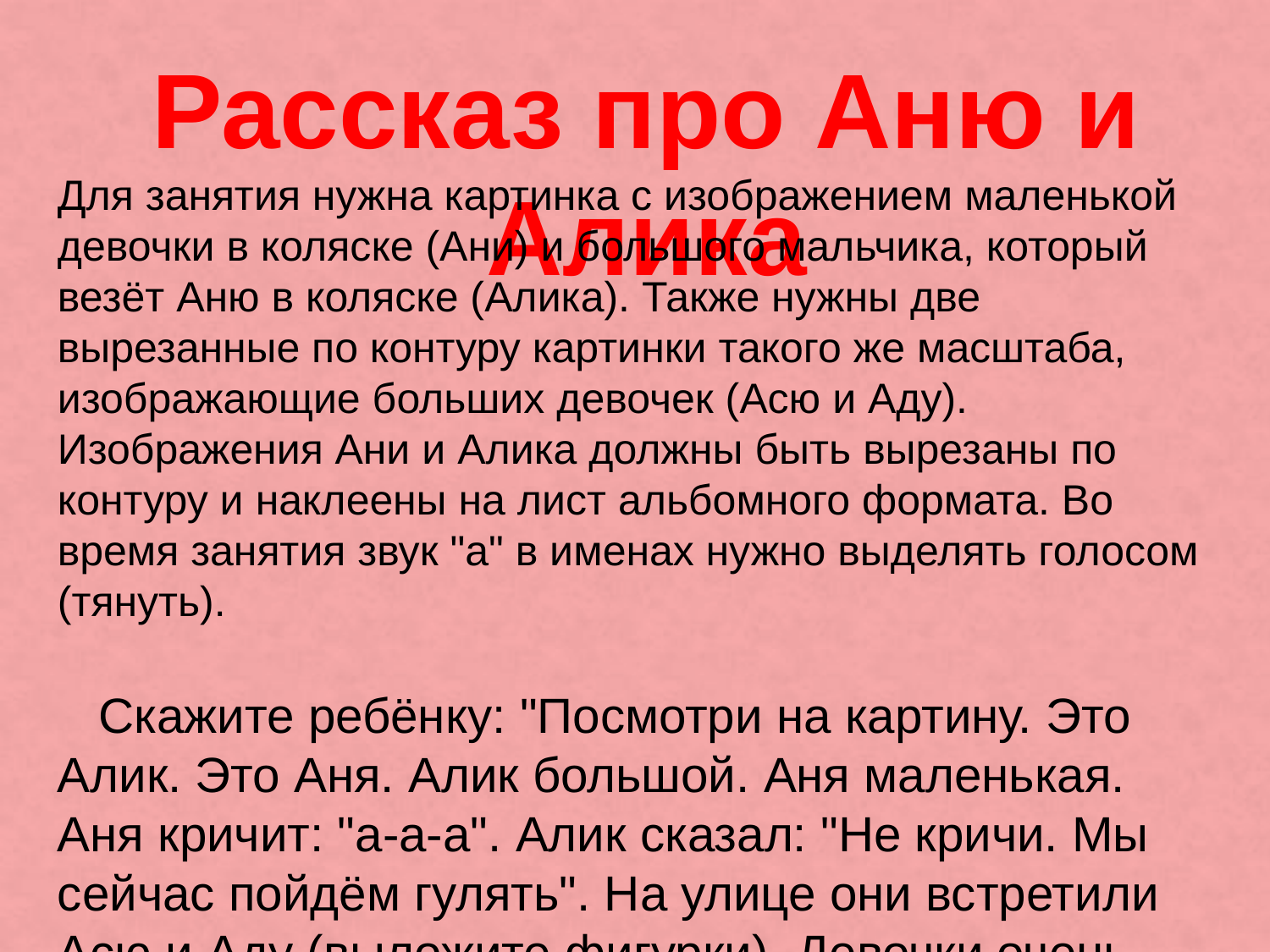

Рассказ про Аню и Алика
Для занятия нужна картинка с изображением маленькой девочки в коляске (Ани) и большого мальчика, который везёт Аню в коляске (Алика). Также нужны две вырезанные по контуру картинки такого же масштаба, изображающие больших девочек (Асю и Аду). Изображения Ани и Алика должны быть вырезаны по контуру и наклеены на лист альбомного формата. Во время занятия звук "а" в именах нужно выделять голосом (тянуть).
   Скажите ребёнку: "Посмотри на картину. Это Алик. Это Аня. Алик большой. Аня маленькая. Аня кричит: "а-а-а". Алик сказал: "Не кричи. Мы сейчас пойдём гулять". На улице они встретили Асю и Аду (выложите фигурки). Девочки очень понравились Ане. Аня весело закричала: "а-а-а".